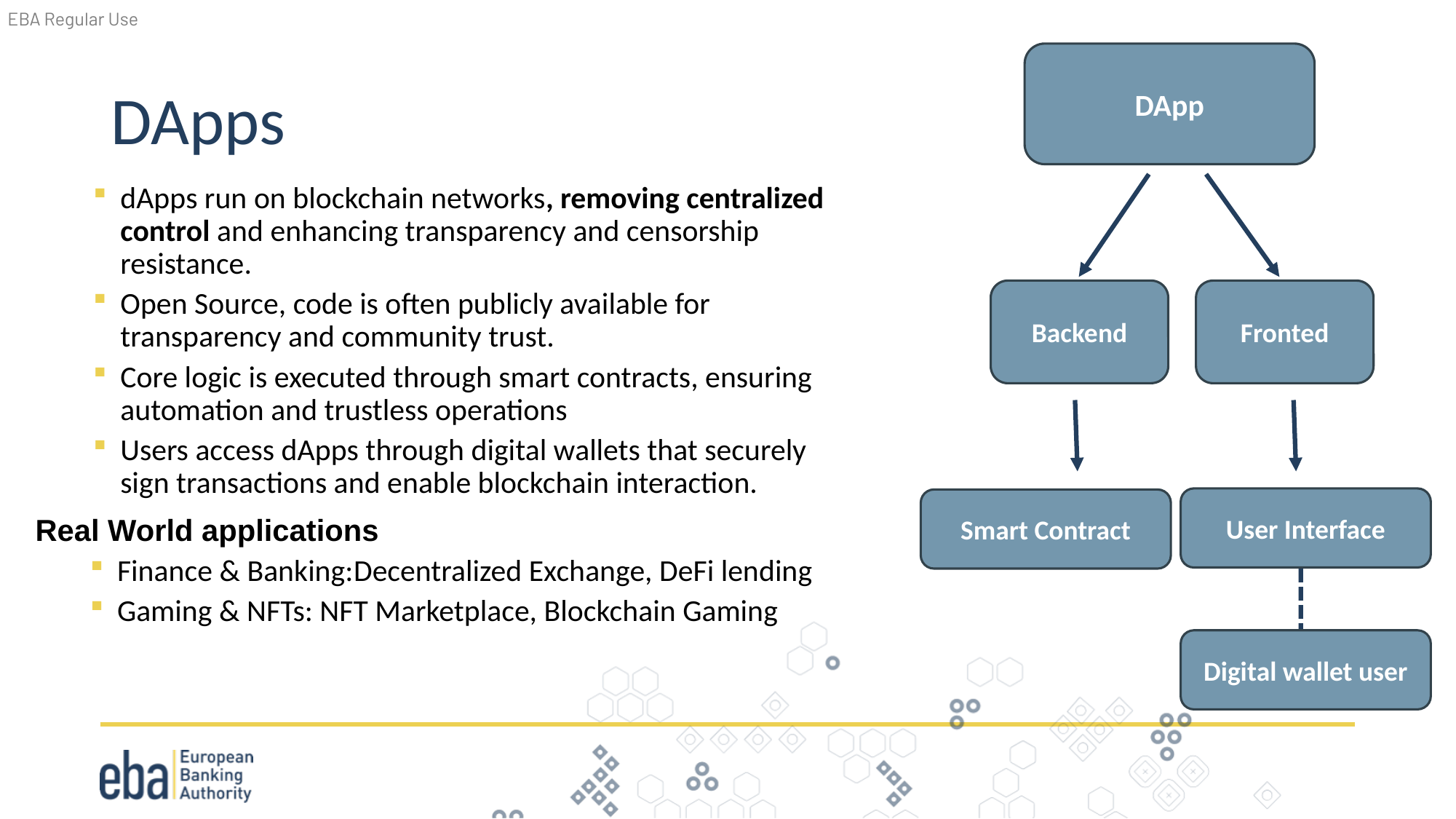

# DApps
DApp
dApps run on blockchain networks, removing centralized control and enhancing transparency and censorship resistance.
Open Source, code is often publicly available for transparency and community trust.
Core logic is executed through smart contracts, ensuring automation and trustless operations
Users access dApps through digital wallets that securely sign transactions and enable blockchain interaction.

Fronted
Backend
User Interface
Smart Contract
Real World applications
Finance & Banking:Decentralized Exchange, DeFi lending
Gaming & NFTs: NFT Marketplace, Blockchain Gaming

Digital wallet user